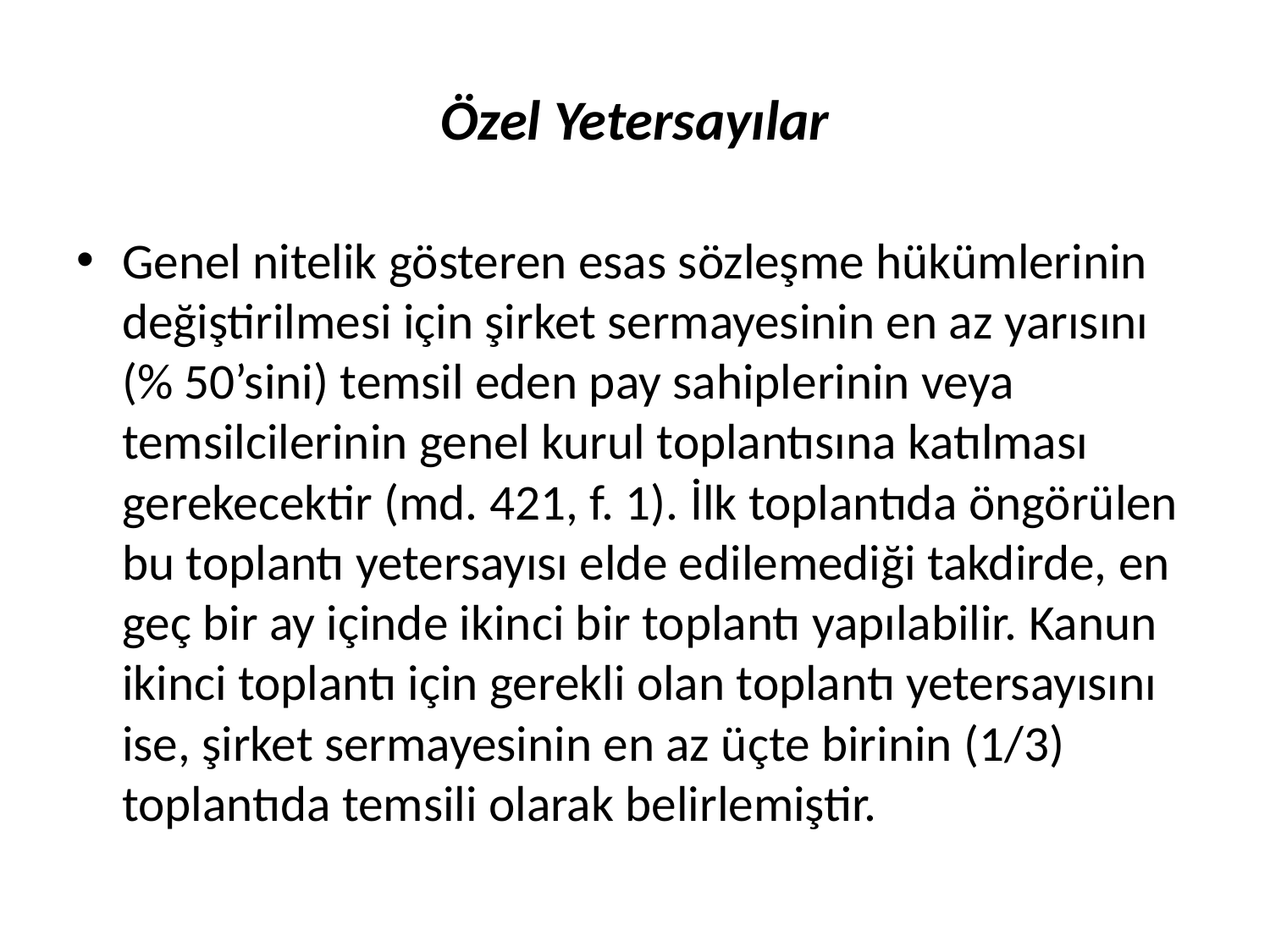

# Özel Yetersayılar
Genel nitelik gösteren esas sözleşme hükümlerinin değiştirilmesi için şirket sermayesinin en az yarısını (% 50’sini) temsil eden pay sahiplerinin veya temsilcilerinin genel kurul toplantısına katılması gerekecektir (md. 421, f. 1). İlk toplantıda öngörülen bu toplantı yetersayısı elde edilemediği takdirde, en geç bir ay içinde ikinci bir toplantı yapılabilir. Kanun ikinci toplantı için gerekli olan toplantı yetersayısını ise, şirket sermayesinin en az üçte birinin (1/3) toplantıda temsili olarak belirlemiştir.